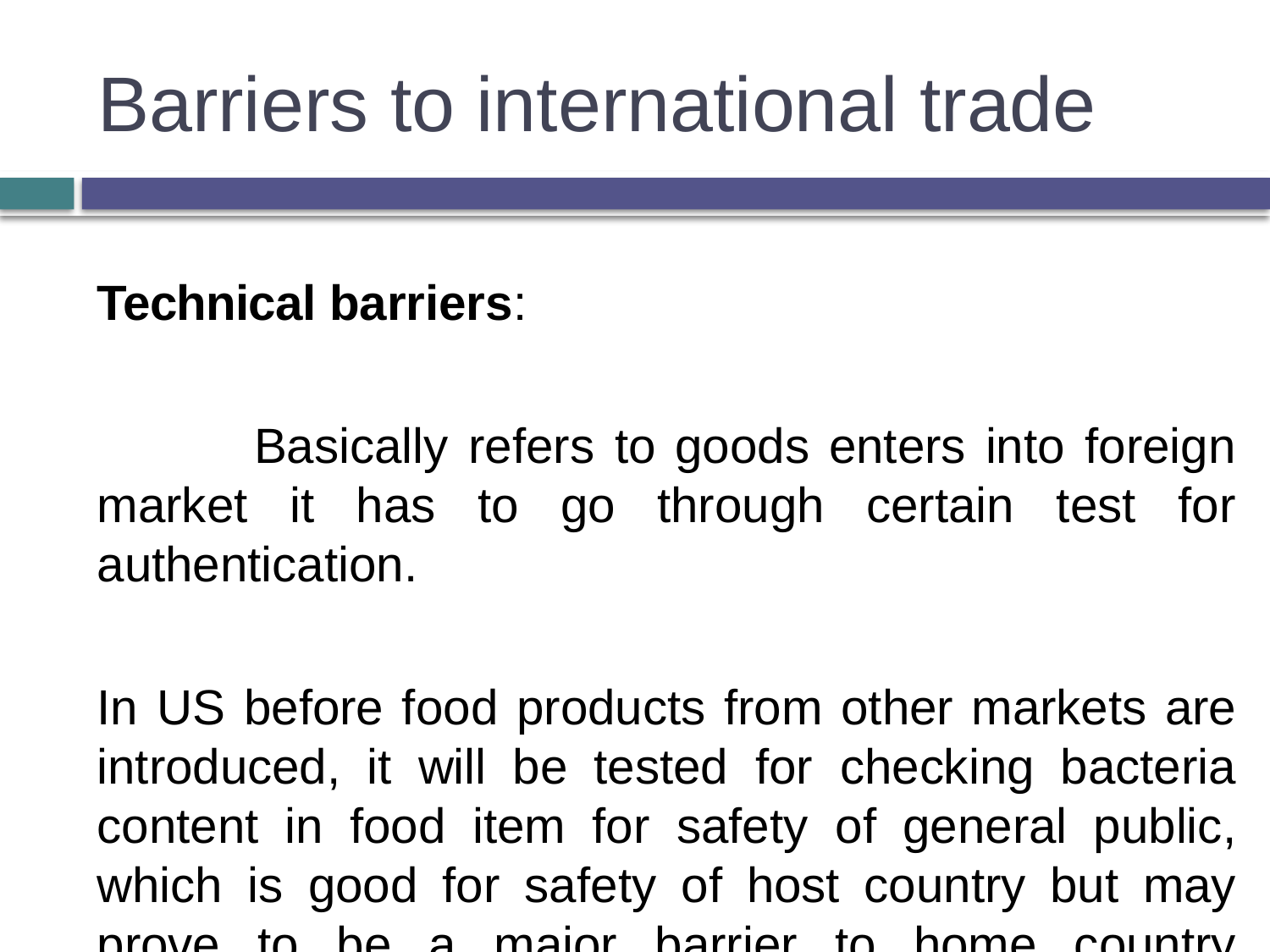

# Barriers to international trade
Technical barriers:

        Basically refers to goods enters into foreign market it has to go through certain test for authentication.

In US before food products from other markets are introduced, it will be tested for checking bacteria content in food item for safety of general public, which is good for safety of host country but may prove to be a major barrier to home country exporting product.